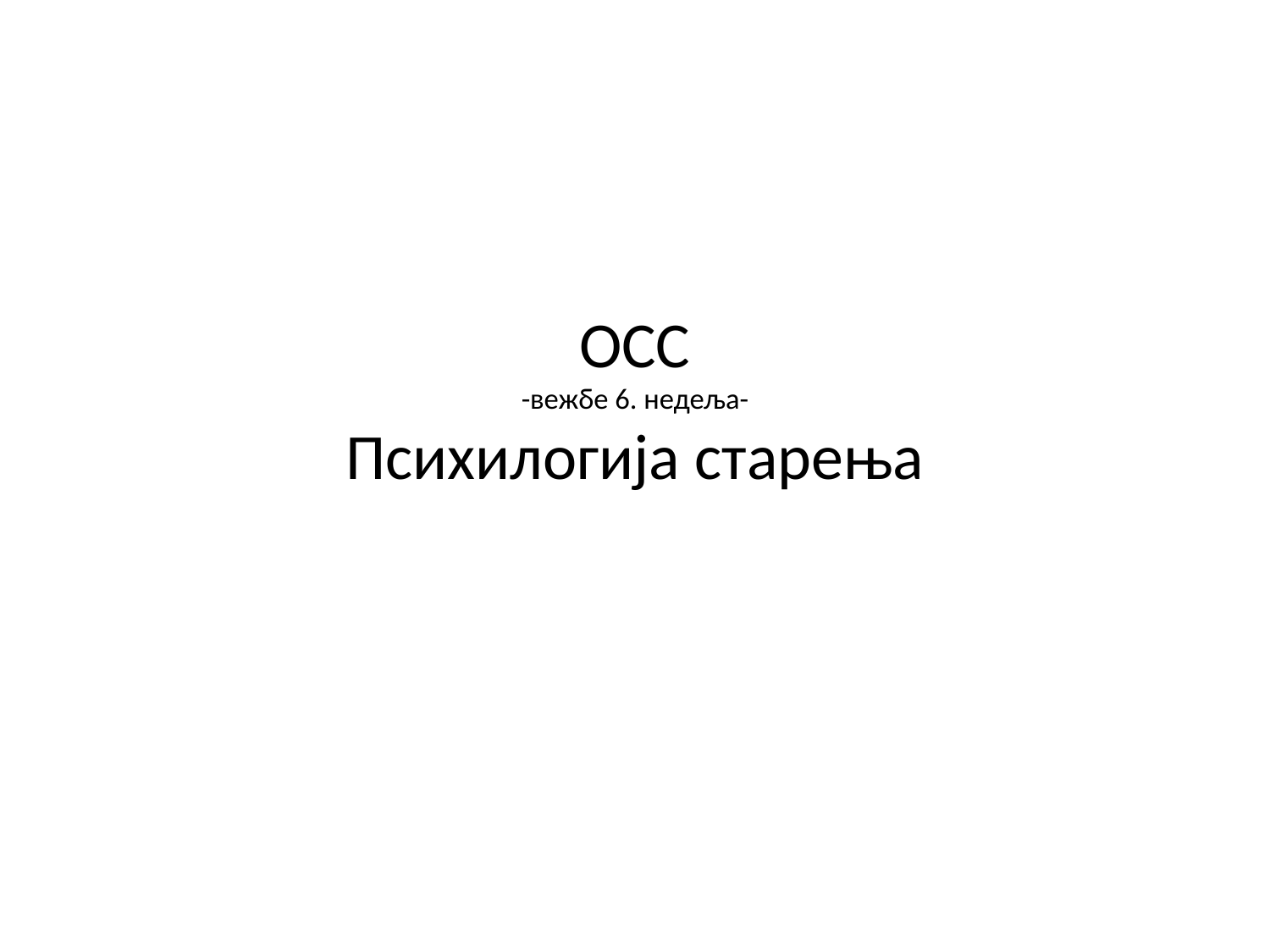

# ОСС -вежбе 6. недеља- Психилогија старења